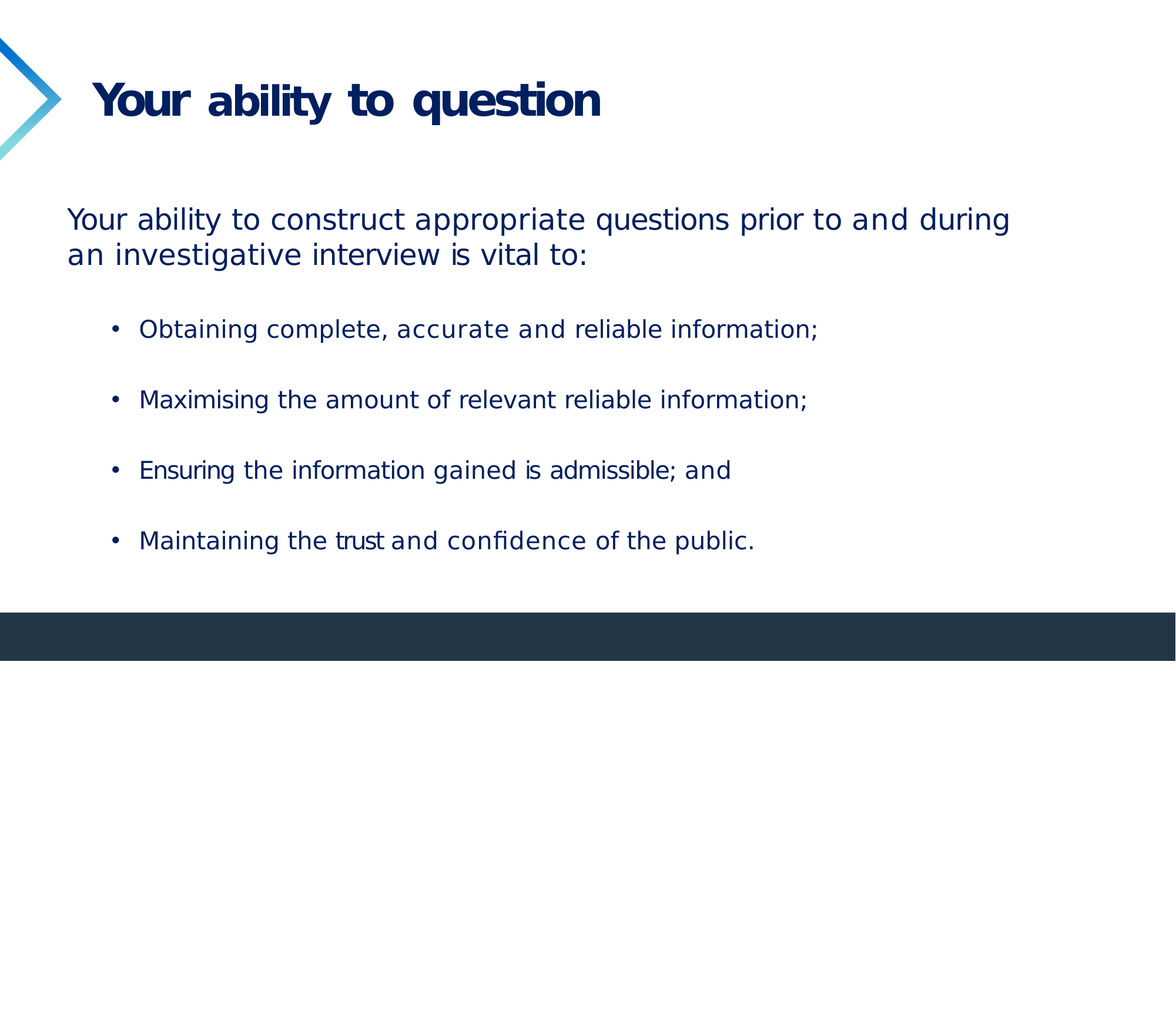

# Your ability to question
Your ability to construct appropriate questions prior to and during an investigative interview is vital to:

Obtaining complete, accurate and reliable information;

Maximising the amount of relevant reliable information;

Ensuring the information gained is admissible; and

Maintaining the trust and confidence of the public.